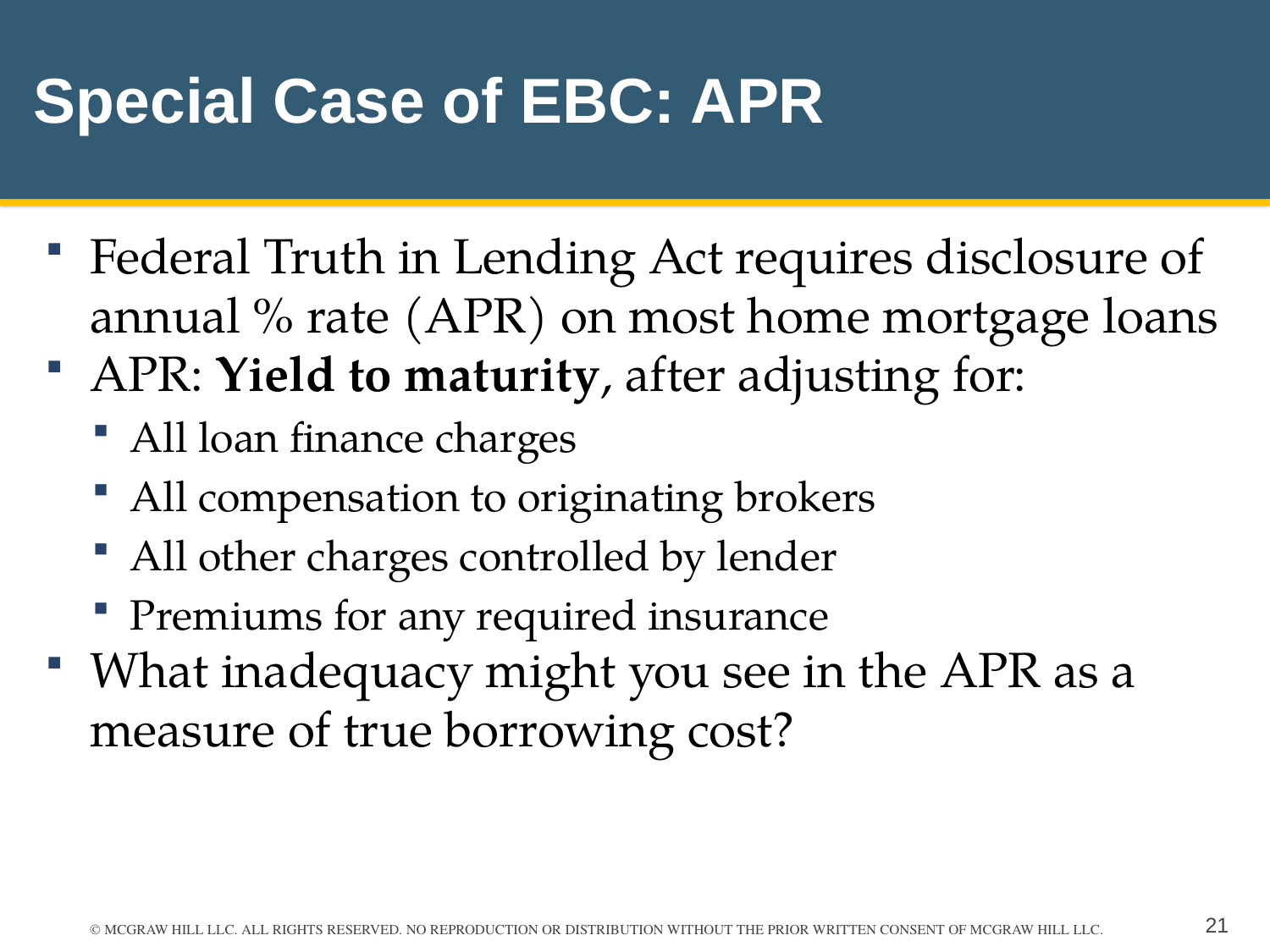

# Special Case of EBC: APR
Federal Truth in Lending Act requires disclosure of annual % rate (APR) on most home mortgage loans
APR: Yield to maturity, after adjusting for:
All loan finance charges
All compensation to originating brokers
All other charges controlled by lender
Premiums for any required insurance
What inadequacy might you see in the APR as a measure of true borrowing cost?
© MCGRAW HILL LLC. ALL RIGHTS RESERVED. NO REPRODUCTION OR DISTRIBUTION WITHOUT THE PRIOR WRITTEN CONSENT OF MCGRAW HILL LLC.
21